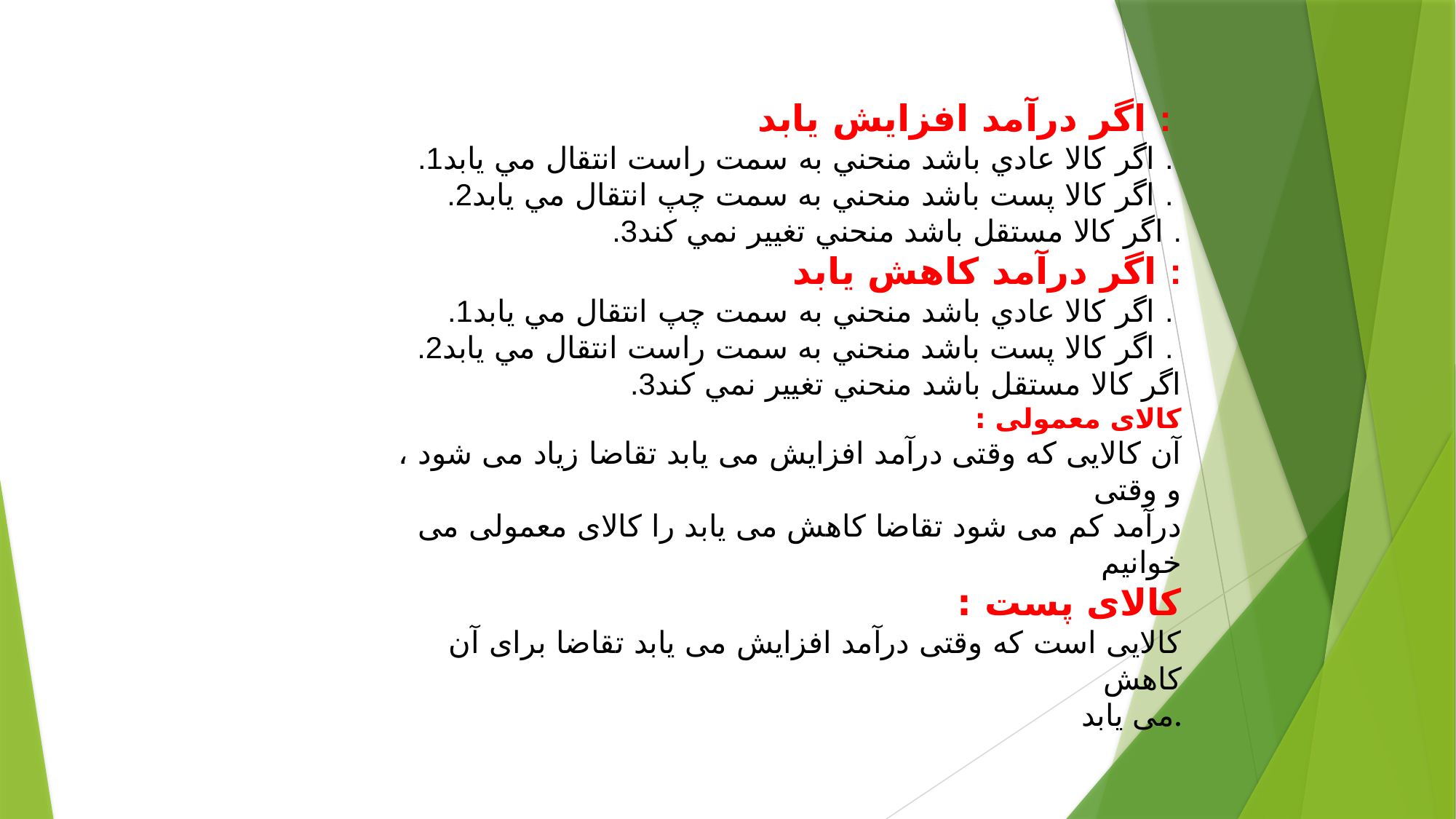

اگر درآمد افزايش يابد :
.1اگر كالا عادي باشد منحني به سمت راست انتقال مي يابد .
.2اگر كالا پست باشد منحني به سمت چپ انتقال مي يابد .
.3اگر كالا مستقل باشد منحني تغيير نمي كند .
اگر درآمد كاهش يابد :
 .1اگر كالا عادي باشد منحني به سمت چپ انتقال مي يابد .
.2اگر كالا پست باشد منحني به سمت راست انتقال مي يابد .
.3اگر كالا مستقل باشد منحني تغيير نمي كند
کالای معمولی :
آن کالايی که وقتی درآمد افزايش می يابد تقاضا زياد می شود ، و وقتی
درآمد کم می شود تقاضا کاهش می يابد را کالای معمولی می خوانيم
کالای پست :
کالايی است که وقتی درآمد افزايش می يابد تقاضا برای آن کاهش
می يابد.